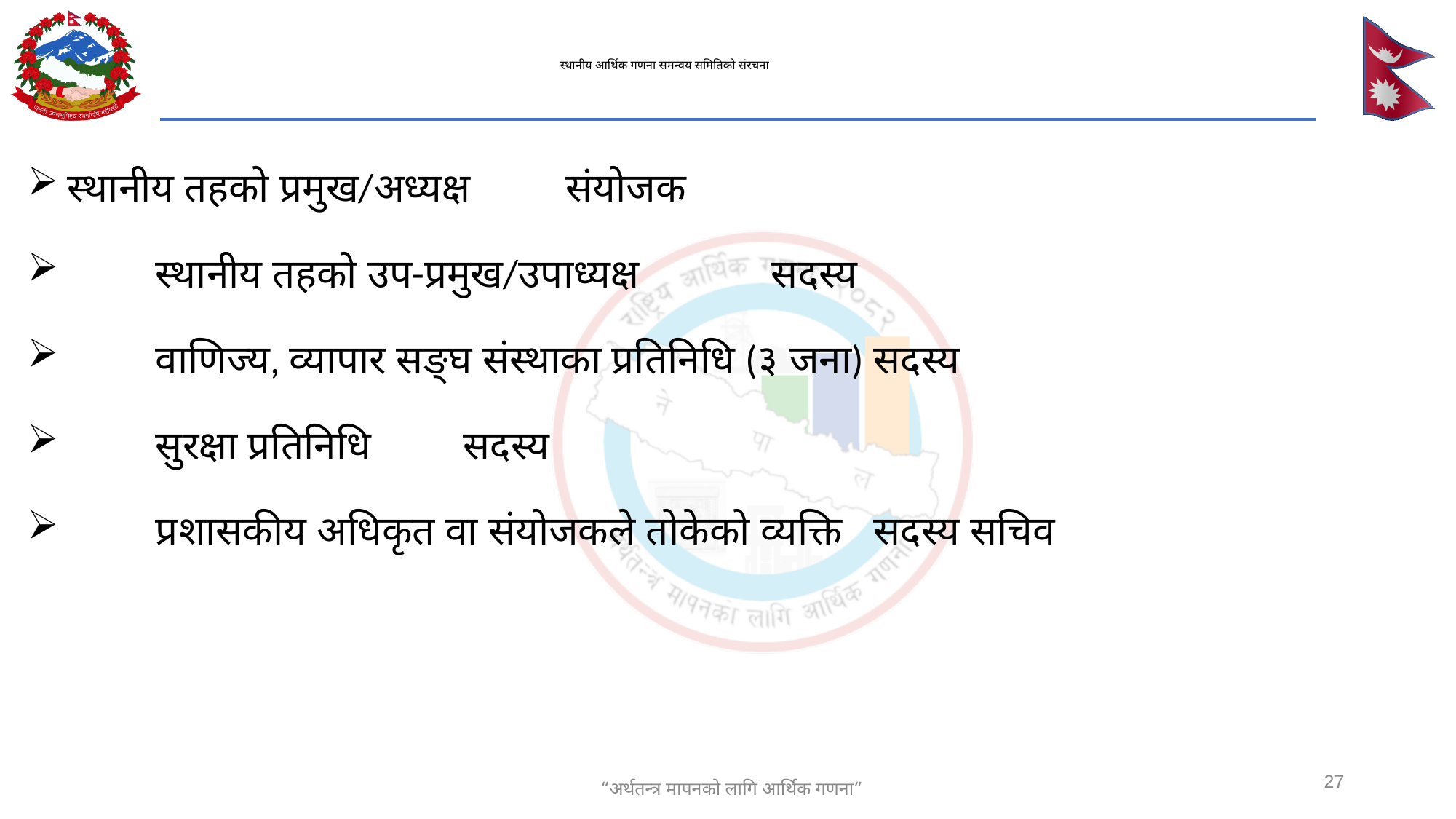

# स्थानीय आर्थिक गणना समन्वय समितिको संरचना
 स्थानीय तहको प्रमुख/अध्यक्ष								संयोजक
	स्थानीय तहको उप-प्रमुख/उपाध्यक्ष	      			सदस्य
	वाणिज्य, व्यापार सङ्‍घ संस्थाका प्रतिनिधि (३ जना)	सदस्य
	सुरक्षा प्रतिनिधि											सदस्य
	प्रशासकीय अधिकृत वा संयोजकले तोकेको व्यक्ति		सदस्य सचिव

27
“अर्थतन्त्र मापनको लागि आर्थिक गणना”